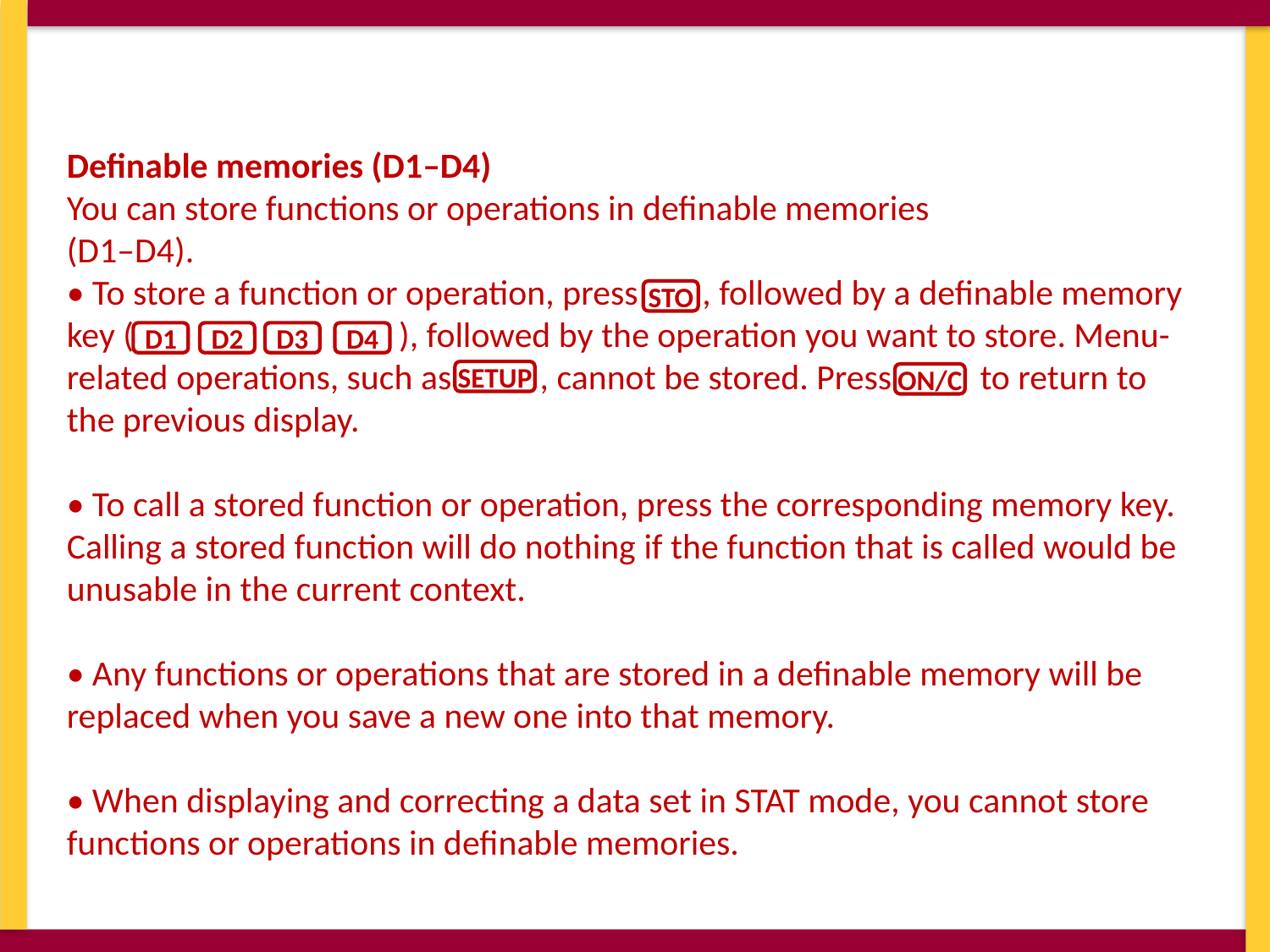

Definable memories (D1–D4)
You can store functions or operations in definable memories
(D1–D4).
• To store a function or operation, press        , followed by a definable memory key (                                 ), followed by the operation you want to store. Menu-related operations, such as           , cannot be stored. Press           to return to the previous display.

• To call a stored function or operation, press the corresponding memory key. Calling a stored function will do nothing if the function that is called would be unusable in the current context.

• Any functions or operations that are stored in a definable memory will be replaced when you save a new one into that memory.

• When displaying and correcting a data set in STAT mode, you cannot store functions or operations in definable memories.

STO
D1
D2
D3
D4
SETUP
ON/C